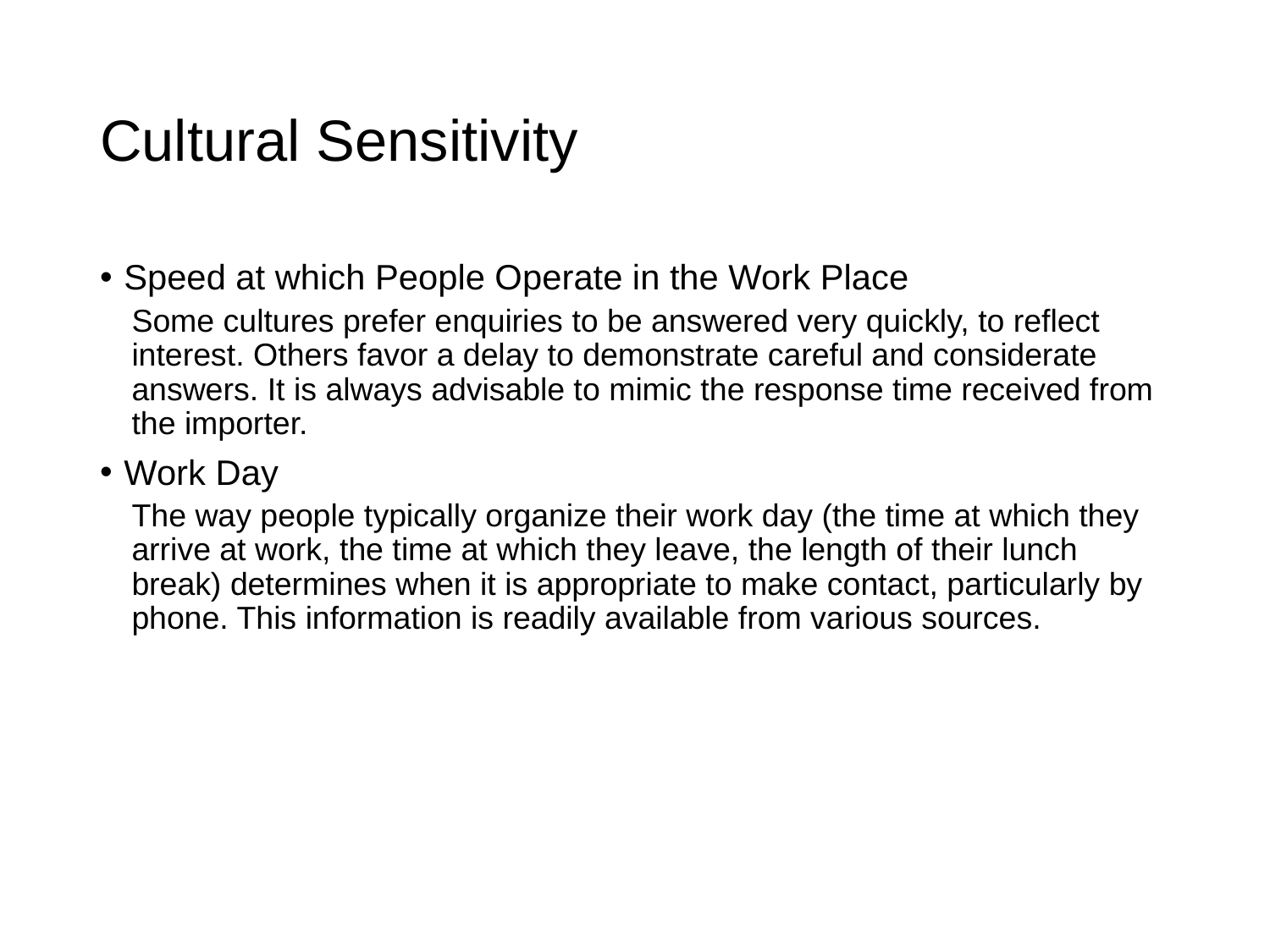

# Cultural Sensitivity
Speed at which People Operate in the Work Place
Some cultures prefer enquiries to be answered very quickly, to reflect interest. Others favor a delay to demonstrate careful and considerate  answers. It is always advisable to mimic the response time received from the importer.
Work Day
The way people typically organize their work day (the time at which they arrive at work, the time at which they leave, the length of their lunch break) determines when it is appropriate to make contact, particularly by phone. This information is readily available from various sources.